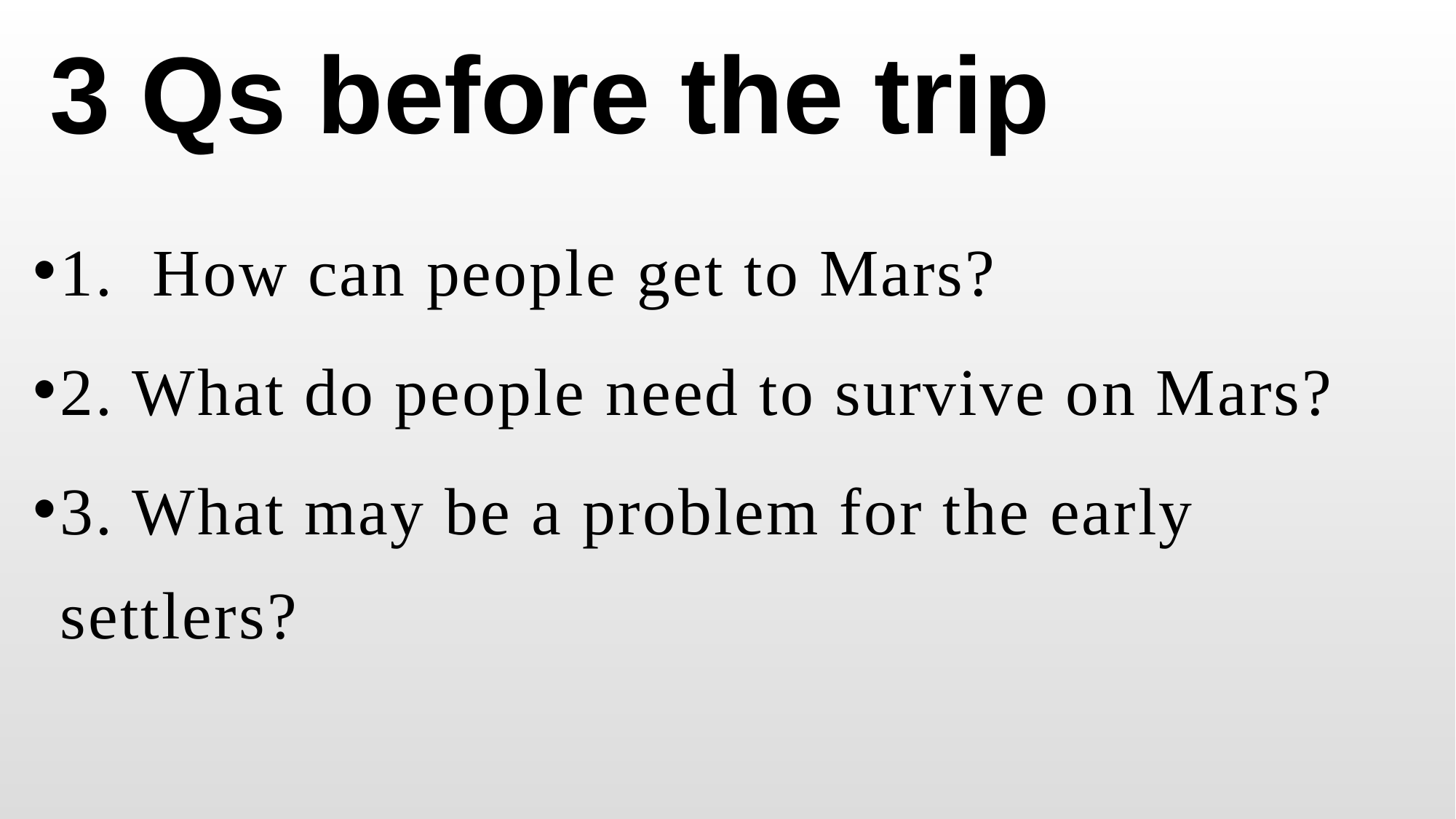

3 Qs before the trip
1.  How can people get to Mars?
2. What do people need to survive on Mars?
3. What may be a problem for the early settlers?